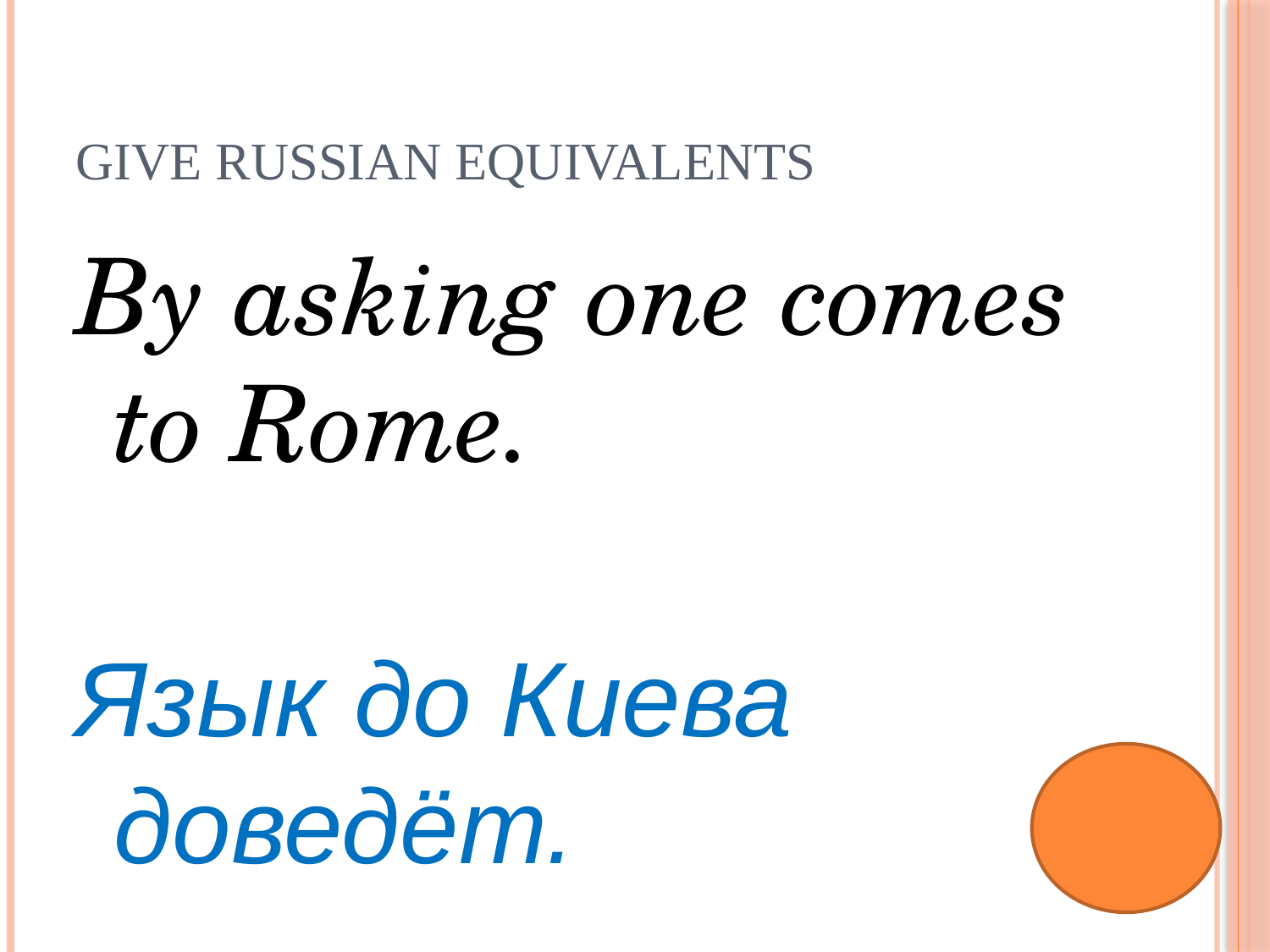

# Give Russian equivalents
By asking one comes to Rome.

Язык до Киева доведёт.